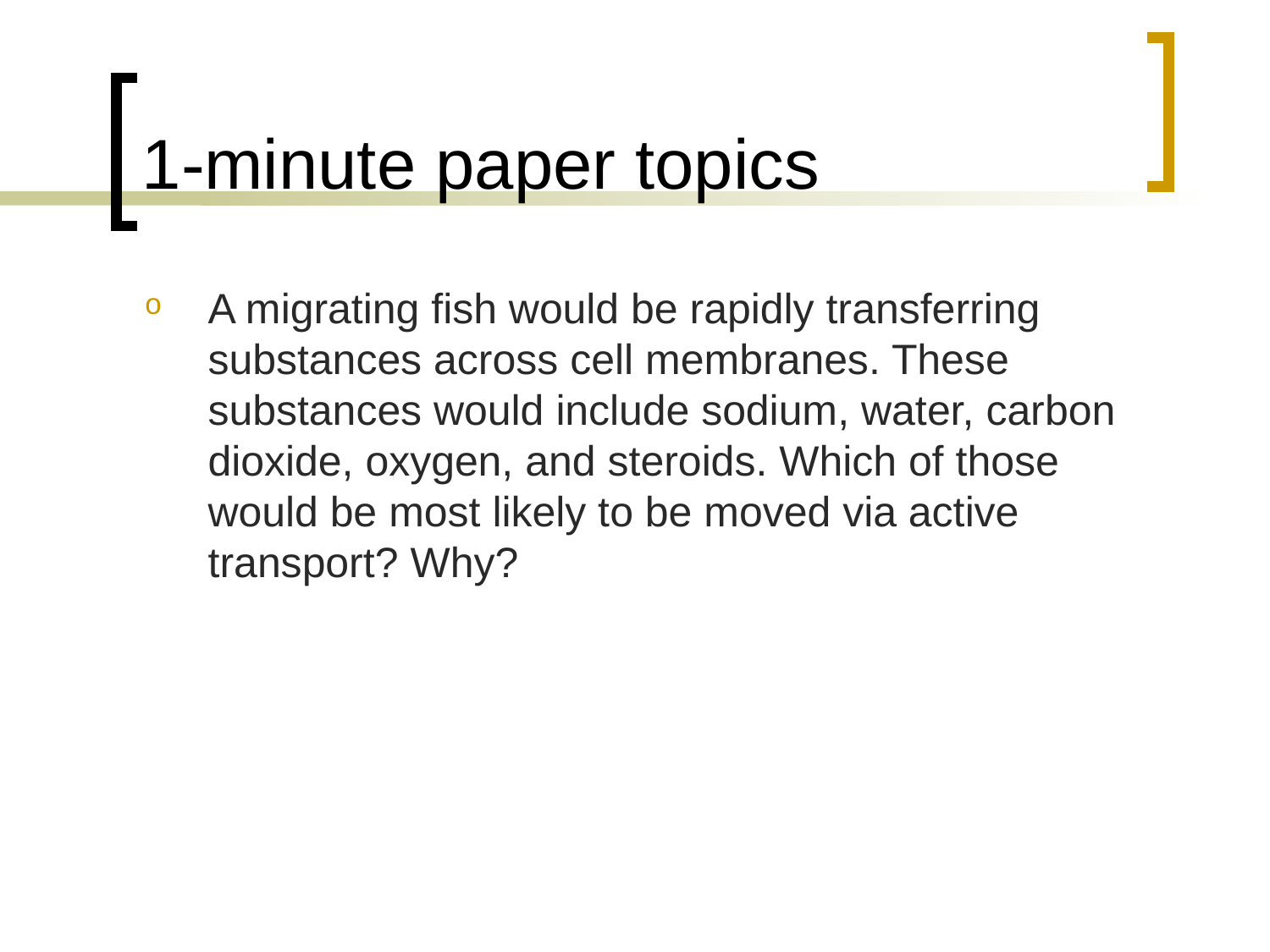

# 1-minute paper topics
A migrating fish would be rapidly transferring substances across cell membranes. These substances would include sodium, water, carbon dioxide, oxygen, and steroids. Which of those would be most likely to be moved via active transport? Why?